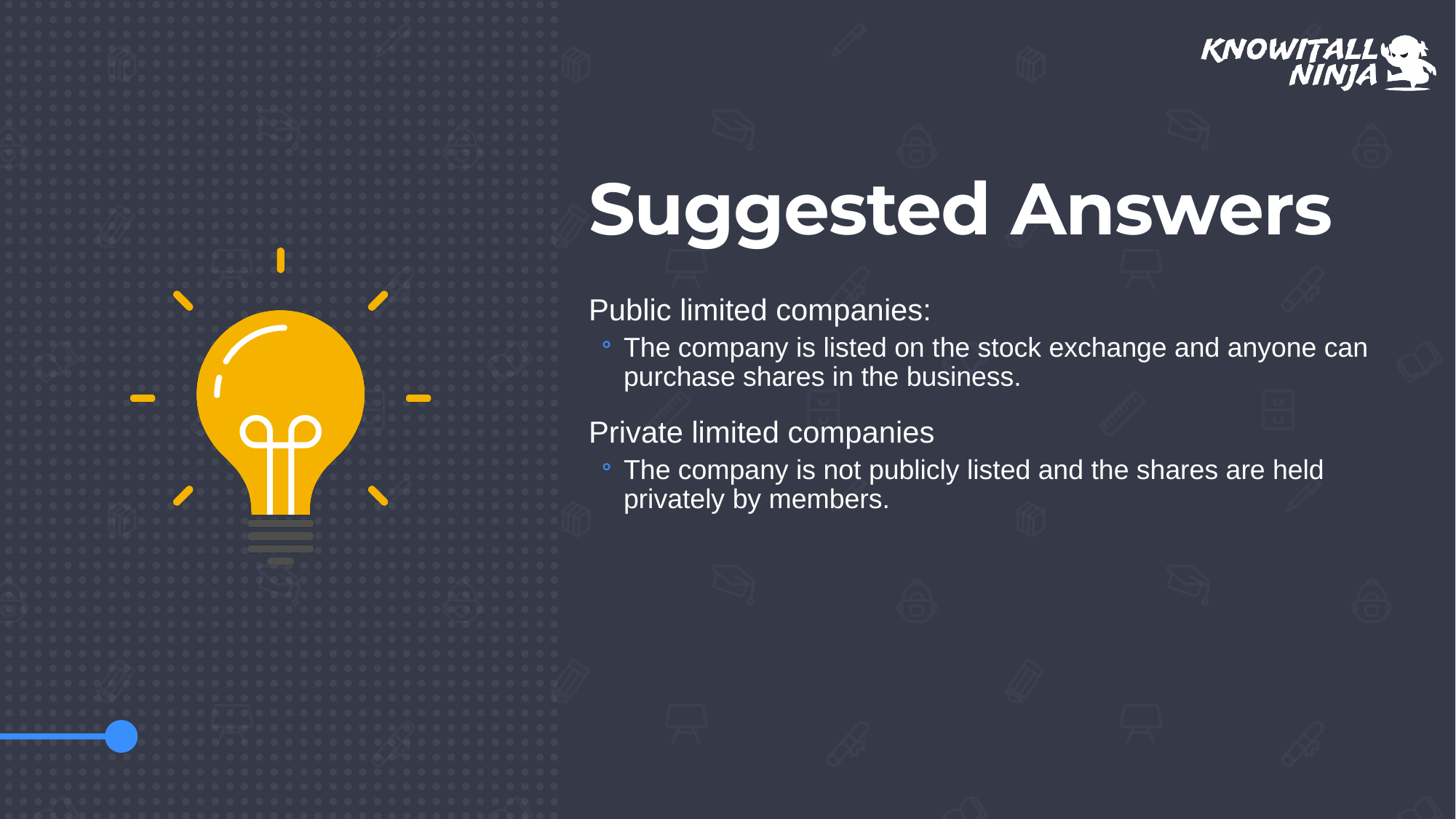

# Suggested Answers
Public limited companies:
The company is listed on the stock exchange and anyone can purchase shares in the business.
Private limited companies
The company is not publicly listed and the shares are held privately by members.